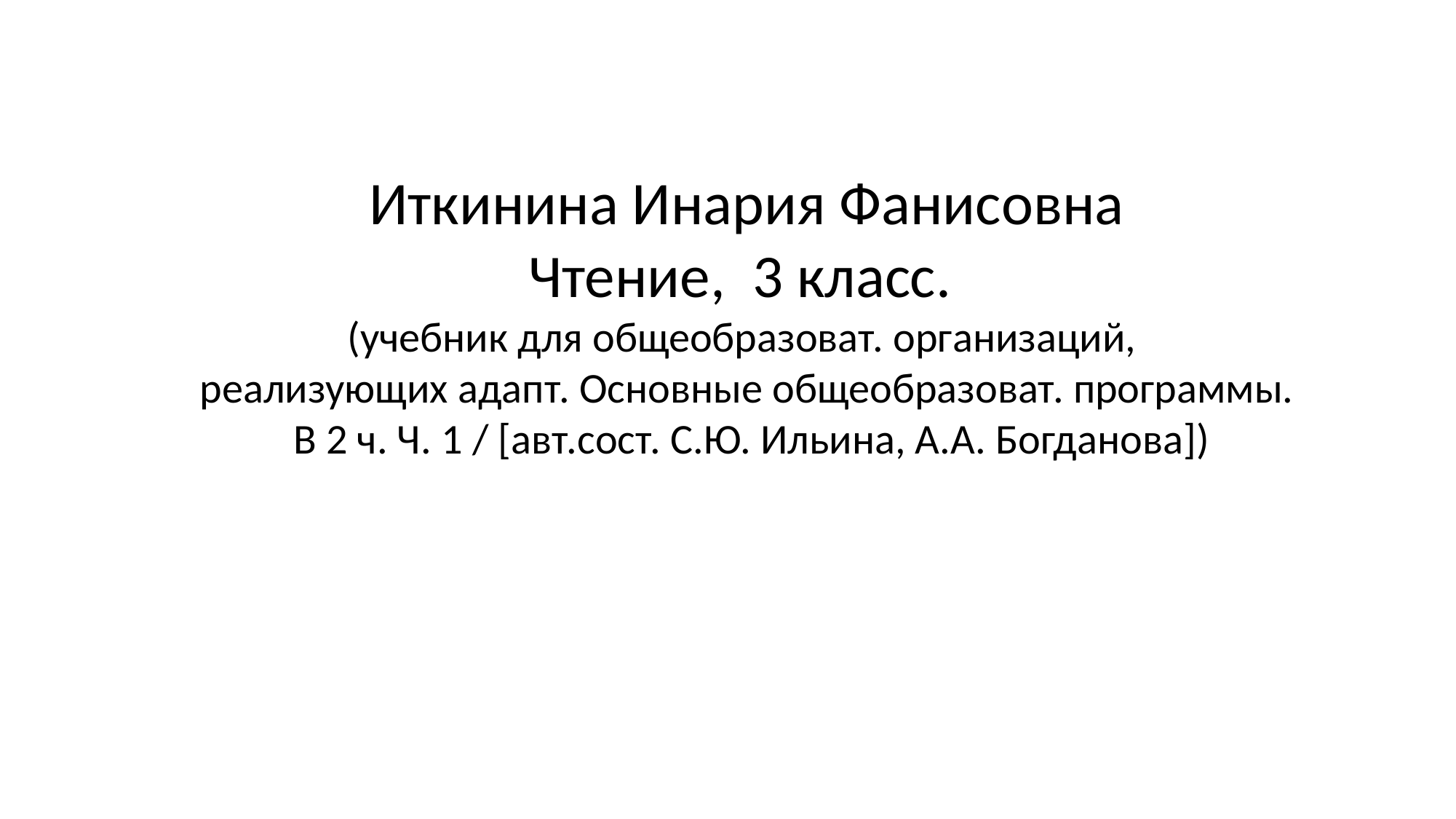

Иткинина Инария Фанисовна
Чтение,  3 класс.
(учебник для общеобразоват. организаций,
реализующих адапт. Основные общеобразоват. программы.
 В 2 ч. Ч. 1 / [авт.сост. С.Ю. Ильина, А.А. Богданова])